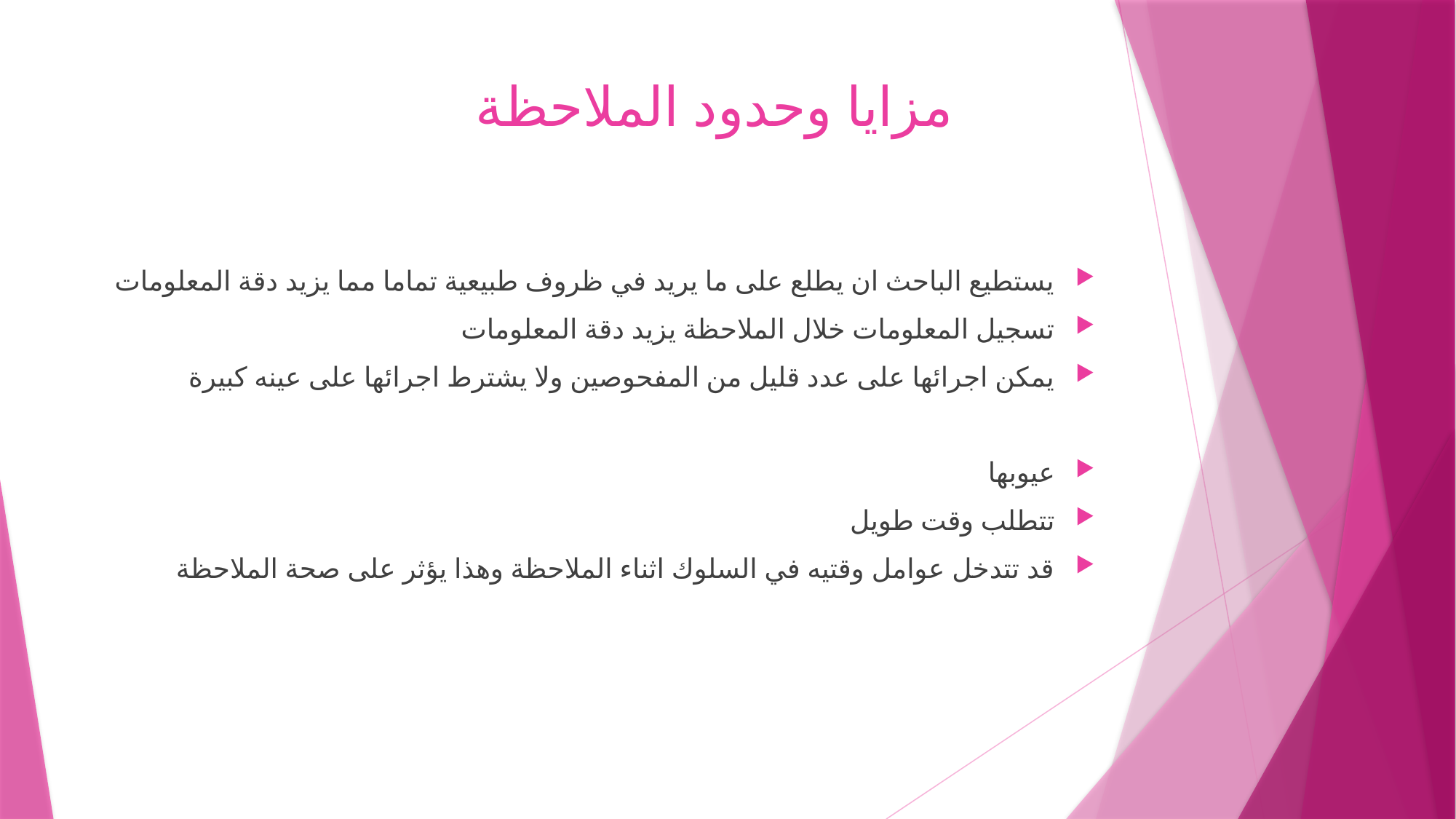

# مزايا وحدود الملاحظة
يستطيع الباحث ان يطلع على ما يريد في ظروف طبيعية تماما مما يزيد دقة المعلومات
تسجيل المعلومات خلال الملاحظة يزيد دقة المعلومات
يمكن اجرائها على عدد قليل من المفحوصين ولا يشترط اجرائها على عينه كبيرة

عيوبها
تتطلب وقت طويل
قد تتدخل عوامل وقتيه في السلوك اثناء الملاحظة وهذا يؤثر على صحة الملاحظة